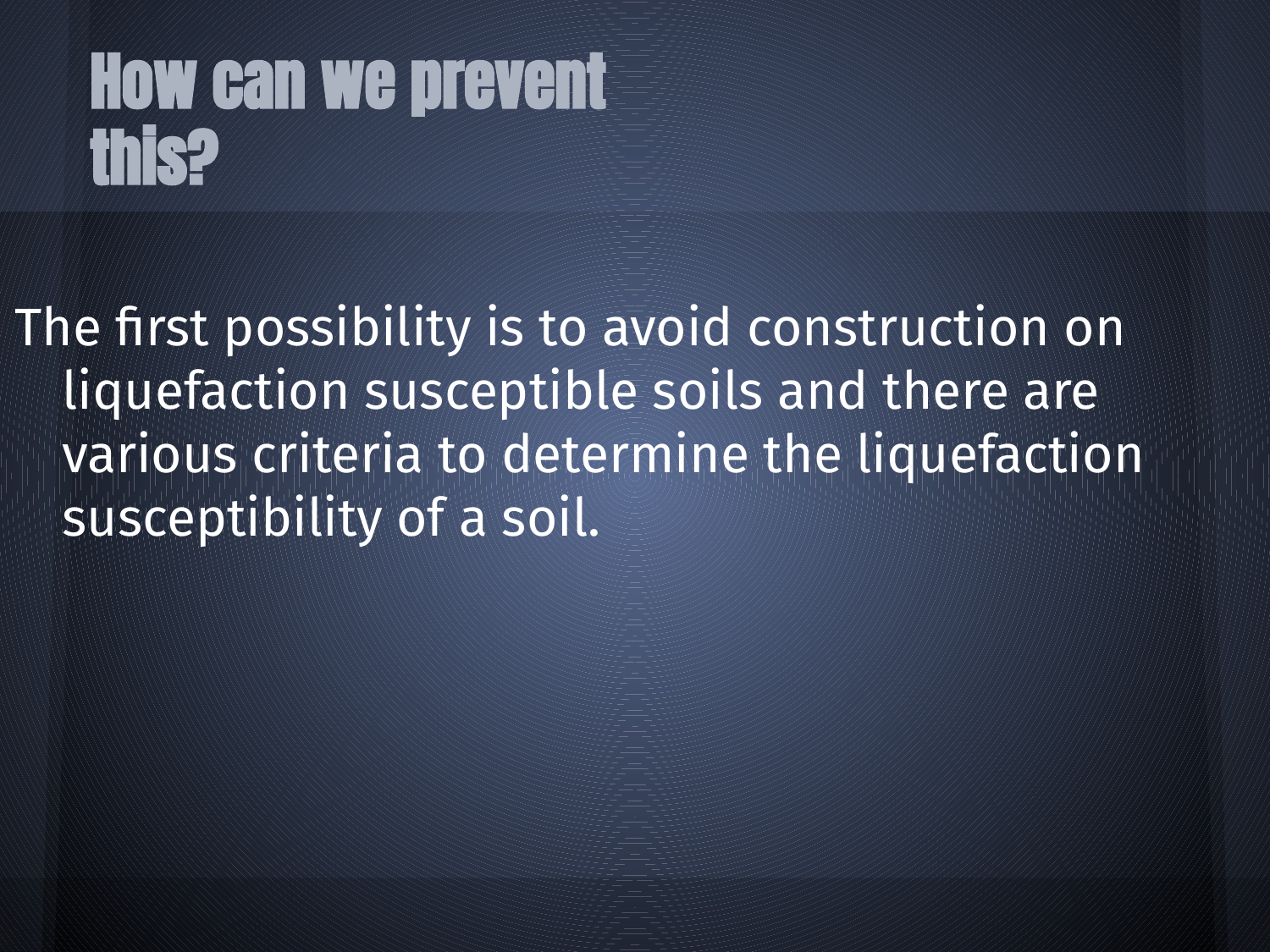

# How can we prevent
this?
The first possibility is to avoid construction on liquefaction susceptible soils and there are various criteria to determine the liquefaction susceptibility of a soil.